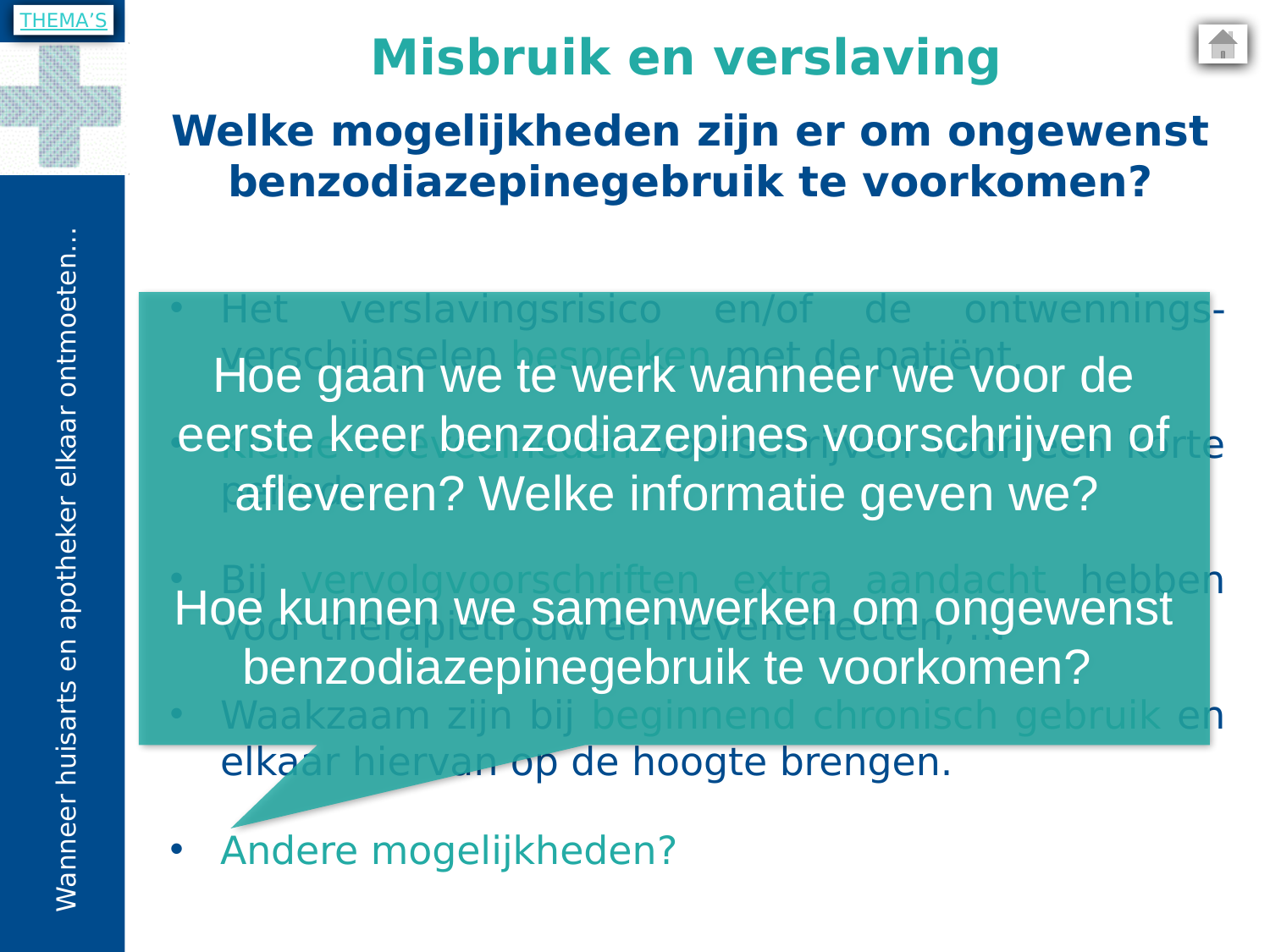

THEMA’S

Misbruik en verslaving
Welke mogelijkheden zijn er om ongewenst benzodiazepinegebruik te voorkomen?
Het verslavingsrisico en/of de ontwennings-verschijnselen bespreken met de patiënt.
Kleine hoeveelheden voorschrijven voor een korte periode.
Bij vervolgvoorschriften extra aandacht hebben voor therapietrouw en neveneffecten, …
Waakzaam zijn bij beginnend chronisch gebruik en elkaar hiervan op de hoogte brengen.
Andere mogelijkheden?

Hoe gaan we te werk wanneer we voor de eerste keer benzodiazepines voorschrijven of afleveren? Welke informatie geven we?
Hoe kunnen we samenwerken om ongewenst benzodiazepinegebruik te voorkomen?